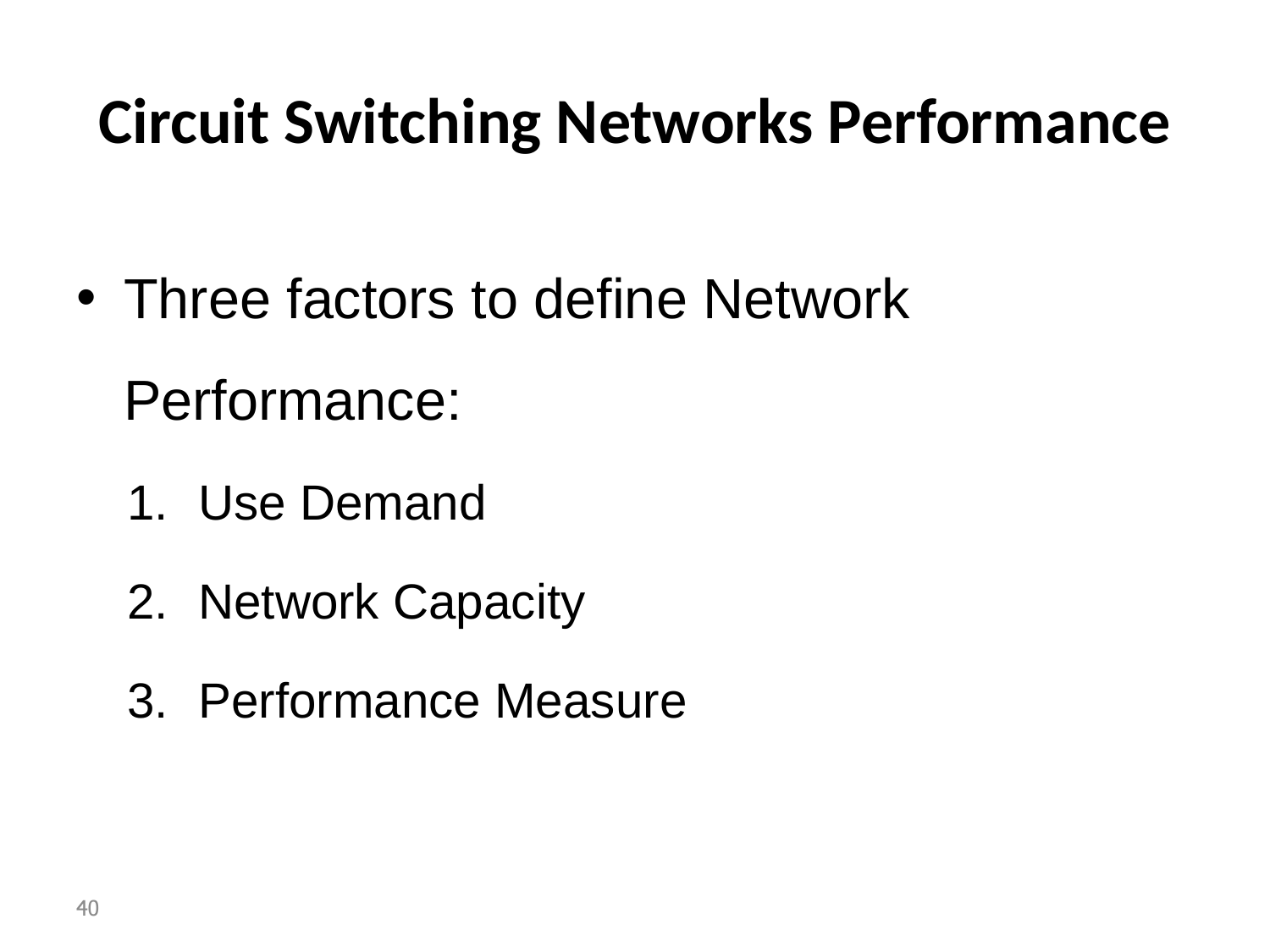

# Circuit Switching Networks Performance
Three factors to define Network Performance:
Use Demand
Network Capacity
Performance Measure
40